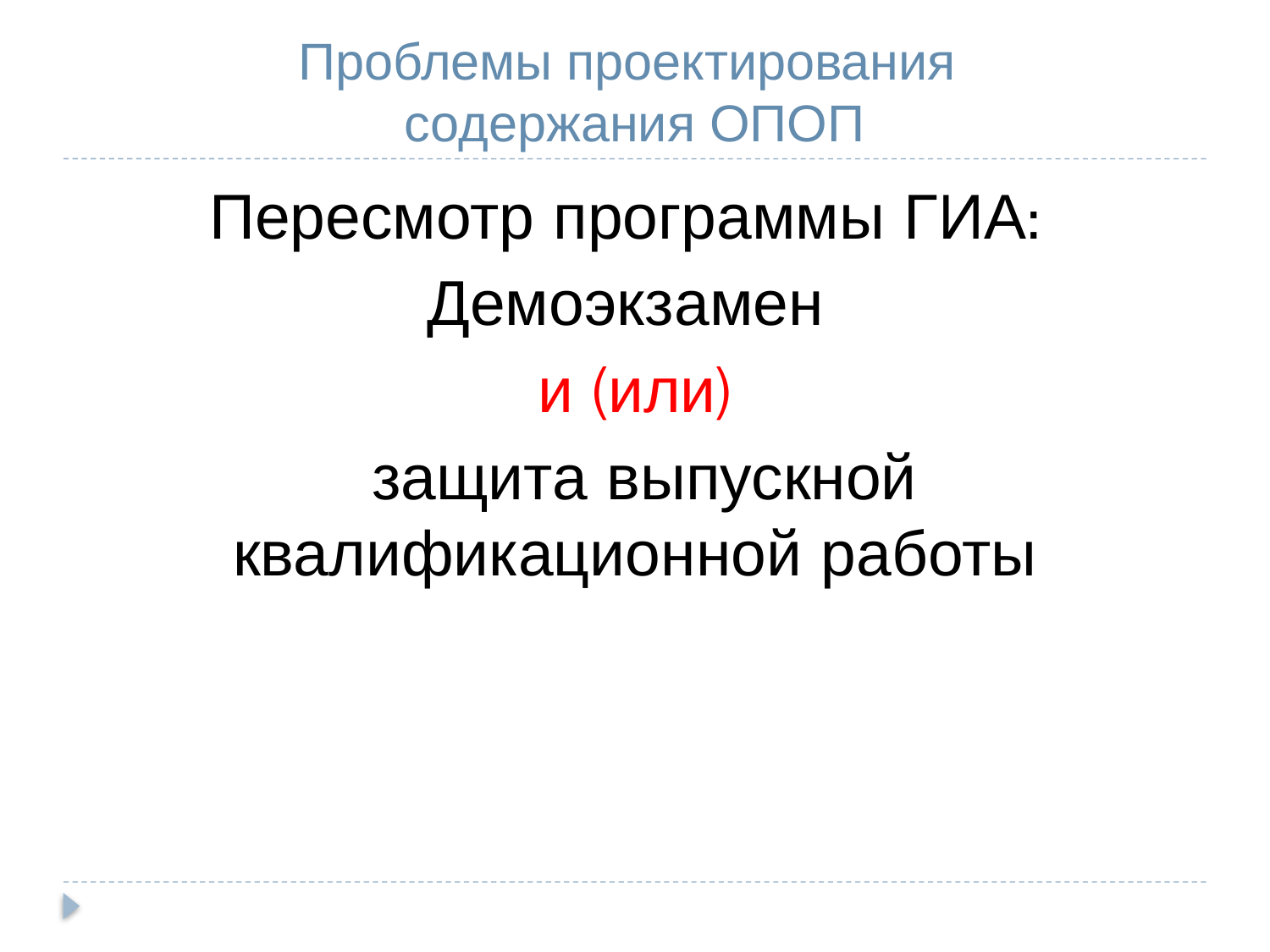

# Проблемы проектирования содержания ОПОП
Пересмотр программы ГИА:
Демоэкзамен
и (или)
 защита выпускной квалификационной работы